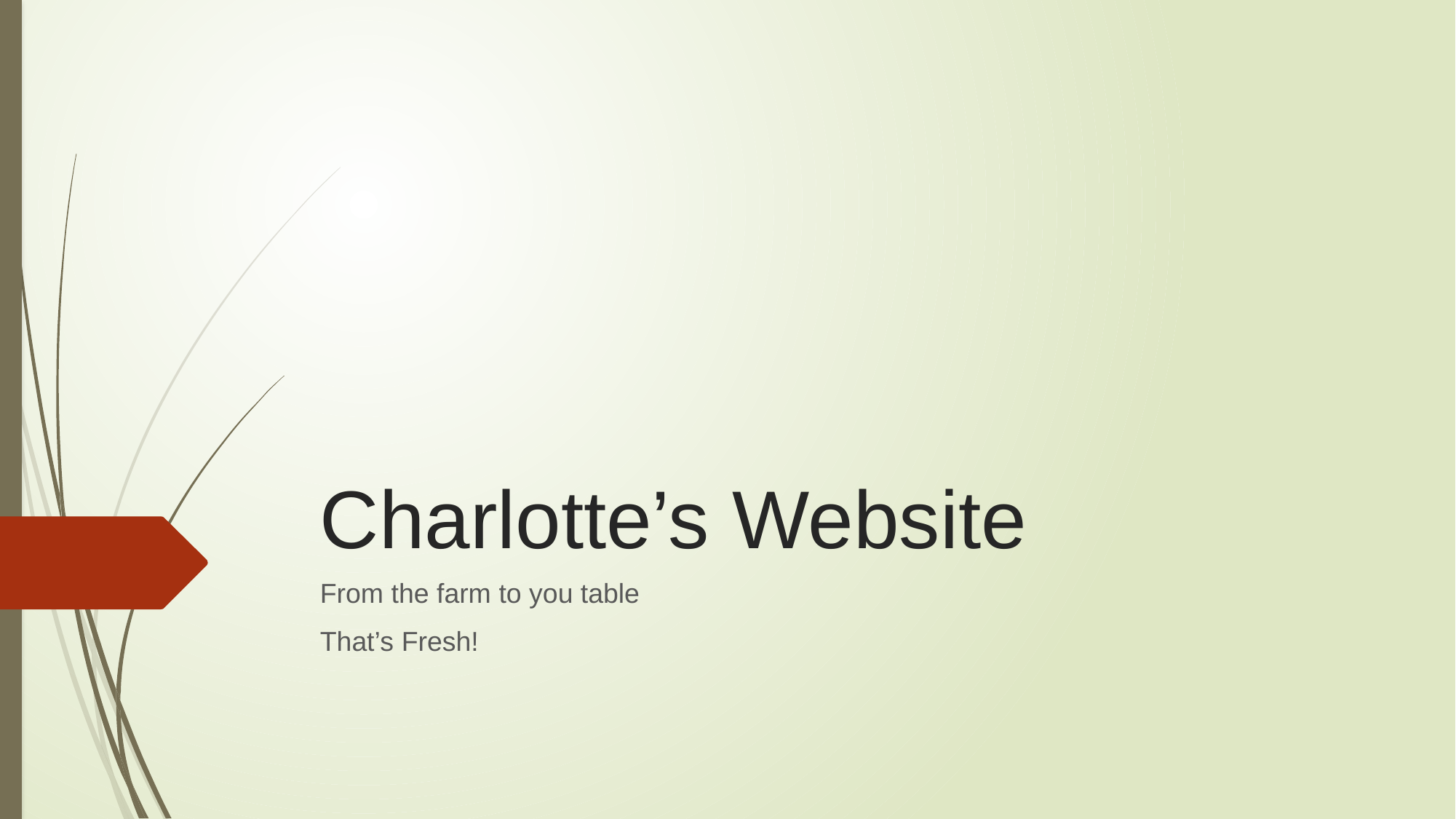

# Charlotte’s Website
From the farm to you table
That’s Fresh!